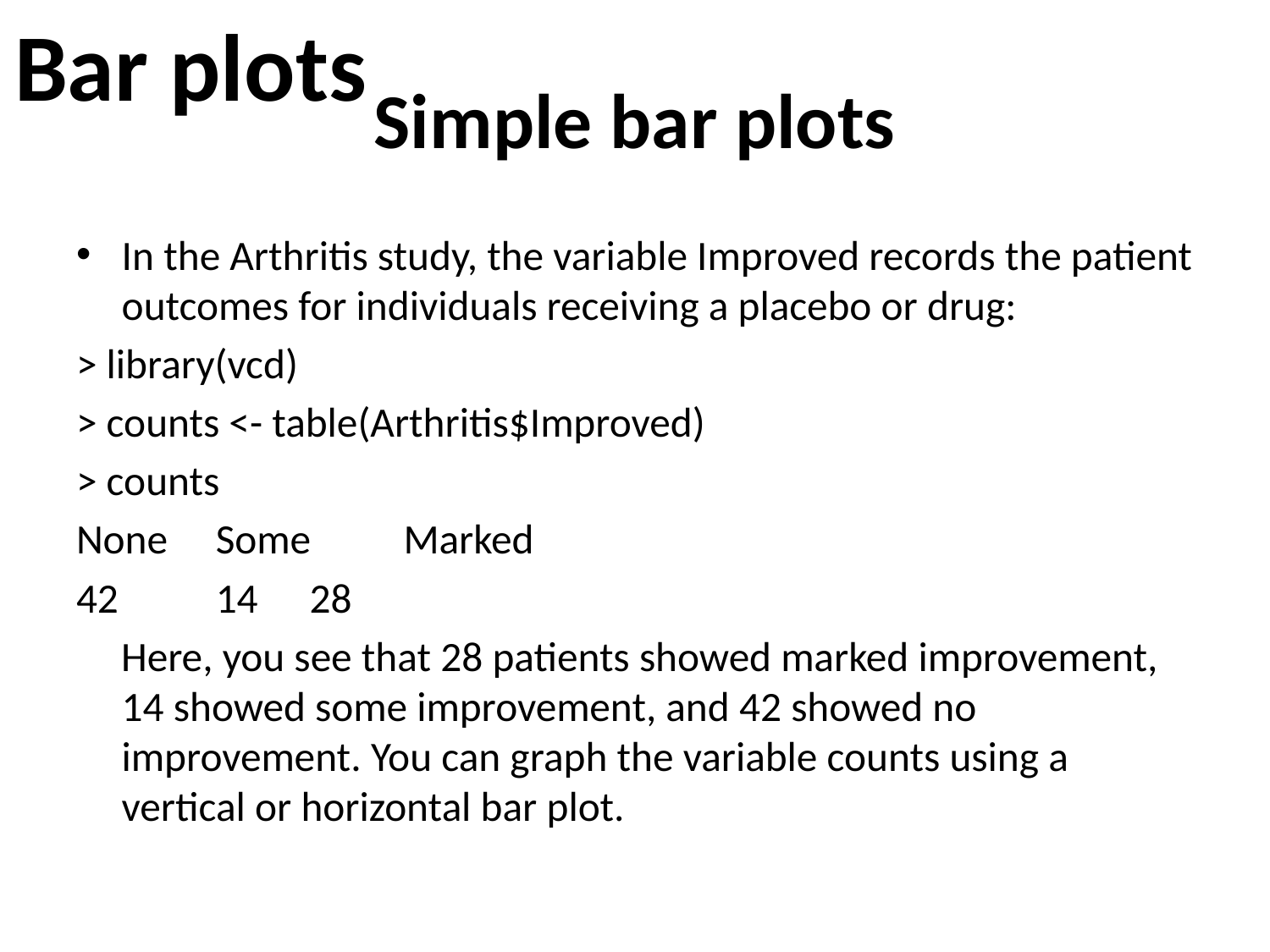

Bar plots
# Simple bar plots
In the Arthritis study, the variable Improved records the patient outcomes for individuals receiving a placebo or drug:
> library(vcd)
> counts <- table(Arthritis$Improved)
> counts
None 	Some 	Marked
42 	14 	28
Here, you see that 28 patients showed marked improvement, 14 showed some improvement, and 42 showed no improvement. You can graph the variable counts using a vertical or horizontal bar plot.